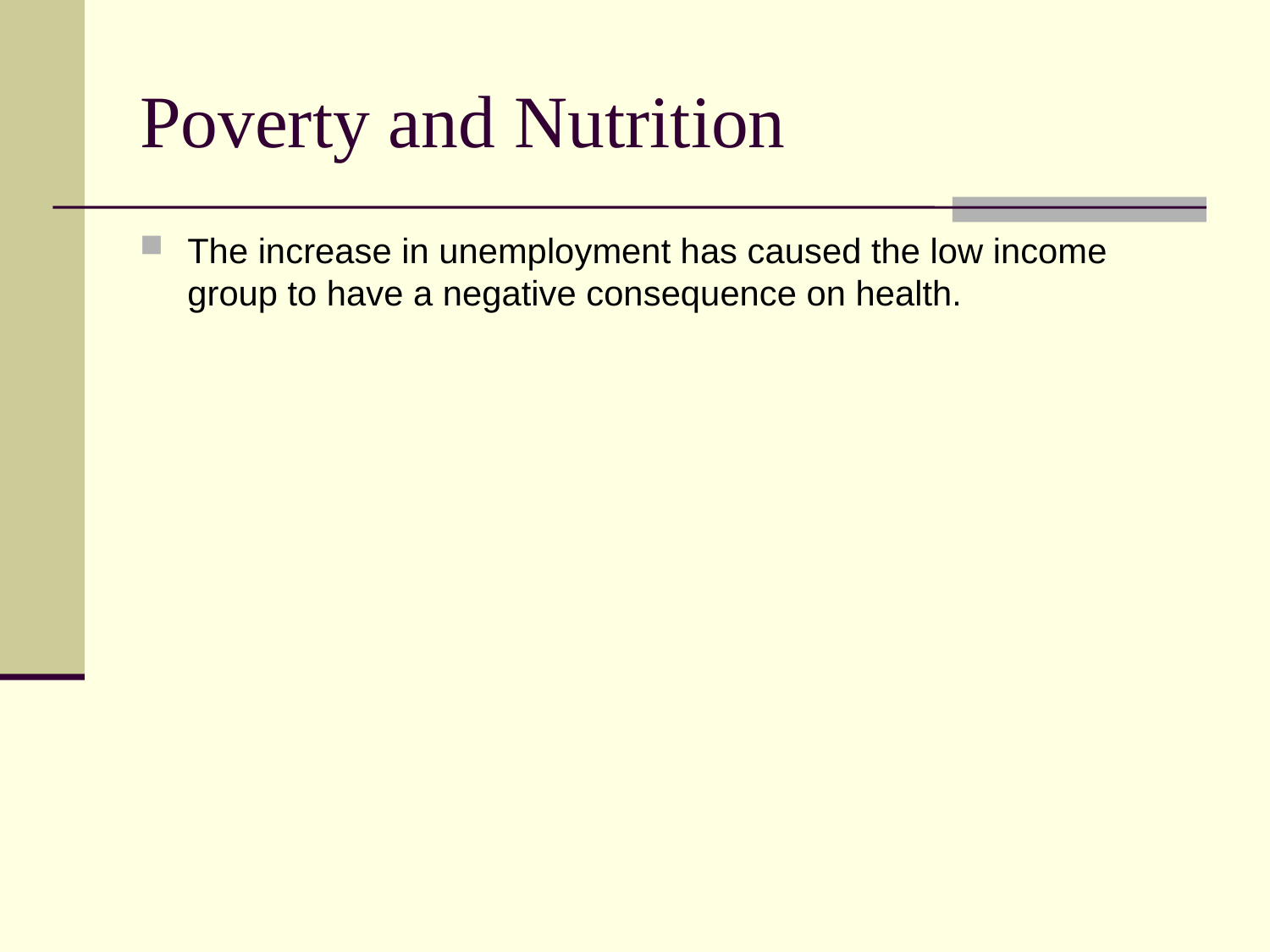

Poverty and Nutrition
The increase in unemployment has caused the low income group to have a negative consequence on health.